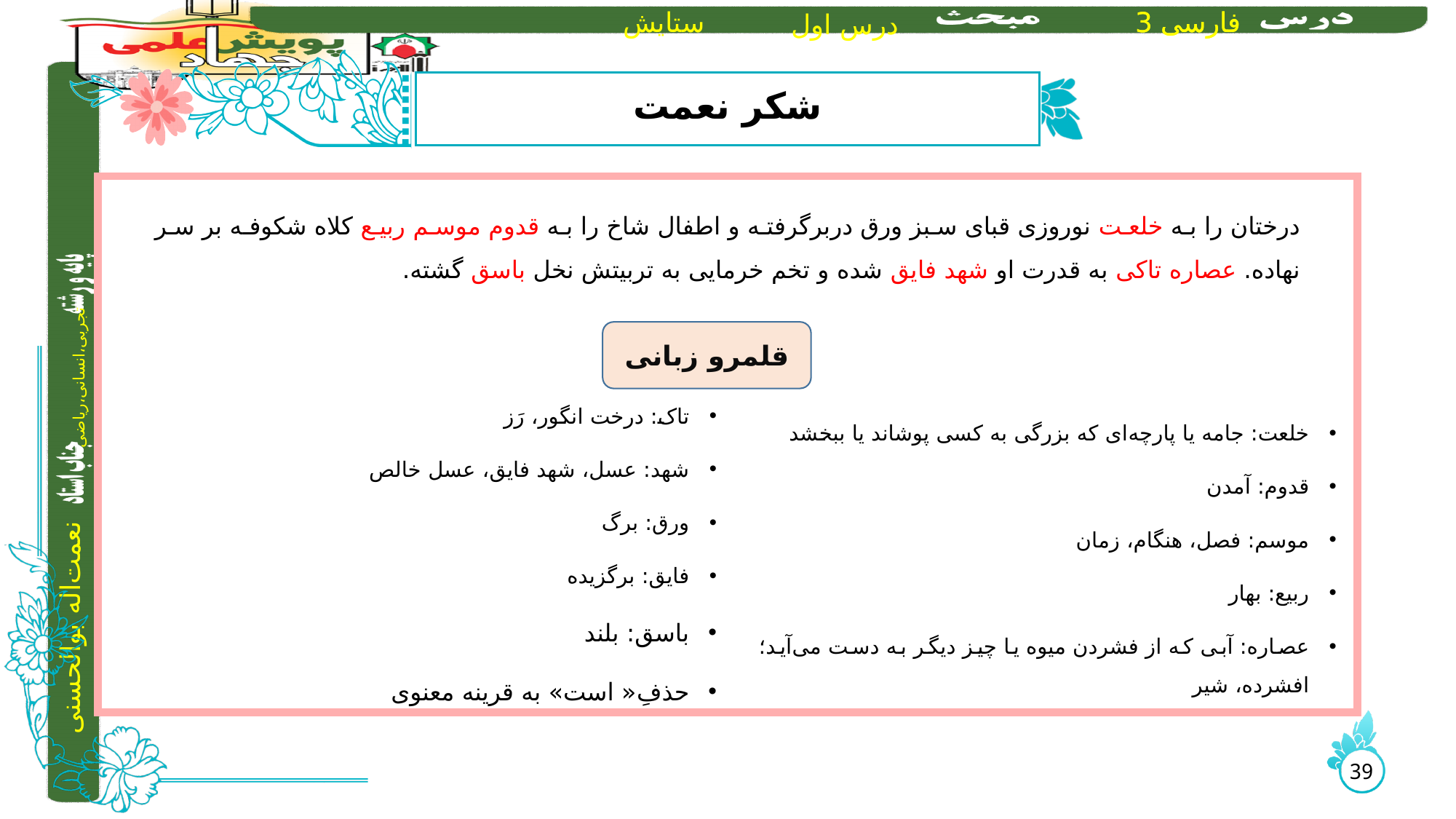

# شکر نعمت
درختان را به خلعت نوروزی قبای سبز ورق دربرگرفته و اطفال شاخ را به قدوم موسم ربیع کلاه شکوفه بر سر نهاده. عصاره‌ تاکی به قدرت او شهد فایق شده و تخم خرمایی به تربیتش نخل باسق گشته.
تاک: درخت انگور، رَز
شهد: عسل، شهد فایق، عسل خالص
ورق: برگ
فایق: برگزیده
باسق: بلند
حذفِ« است» به قرینه معنوی

خلعت: جامه یا پارچه‌ای که بزرگی به کسی پوشاند یا ببخشد
قدوم: آمدن
موسم: فصل، هنگام، زمان
ربیع: بهار
عصاره: آبی که از فشردن میوه یا چیز دیگر به دست می‌آید؛ افشرده، شیر